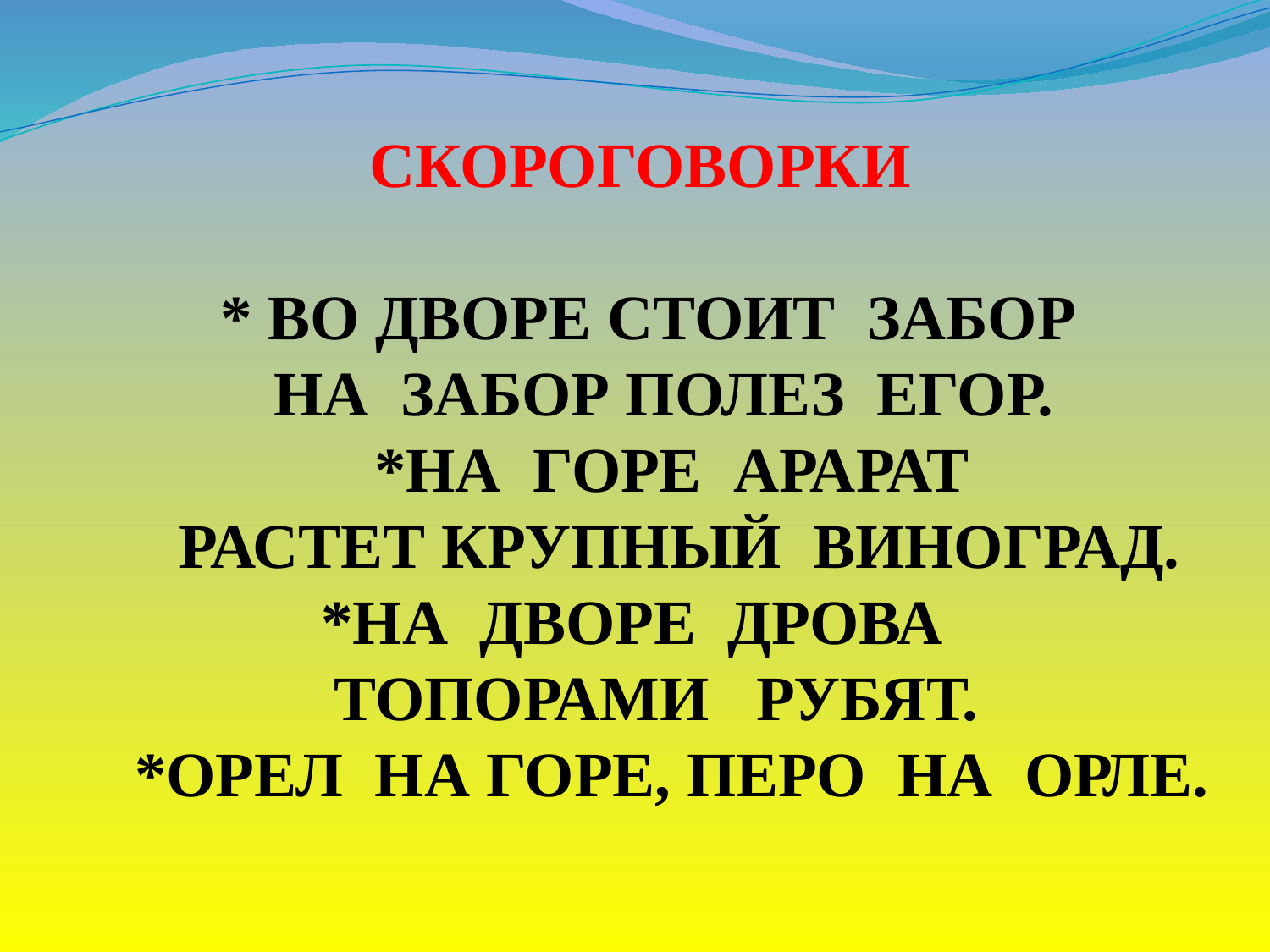

# СКОРОГОВОРКИ * ВО ДВОРЕ СТОИТ  ЗАБОР НА  ЗАБОР ПОЛЕЗ  ЕГОР. *НА  ГОРЕ  АРАРАТ РАСТЕТ КРУПНЫЙ  ВИНОГРАД. *НА  ДВОРЕ  ДРОВА ТОПОРАМИ   РУБЯТ. *ОРЕЛ  НА ГОРЕ, ПЕРО  НА  ОРЛЕ.